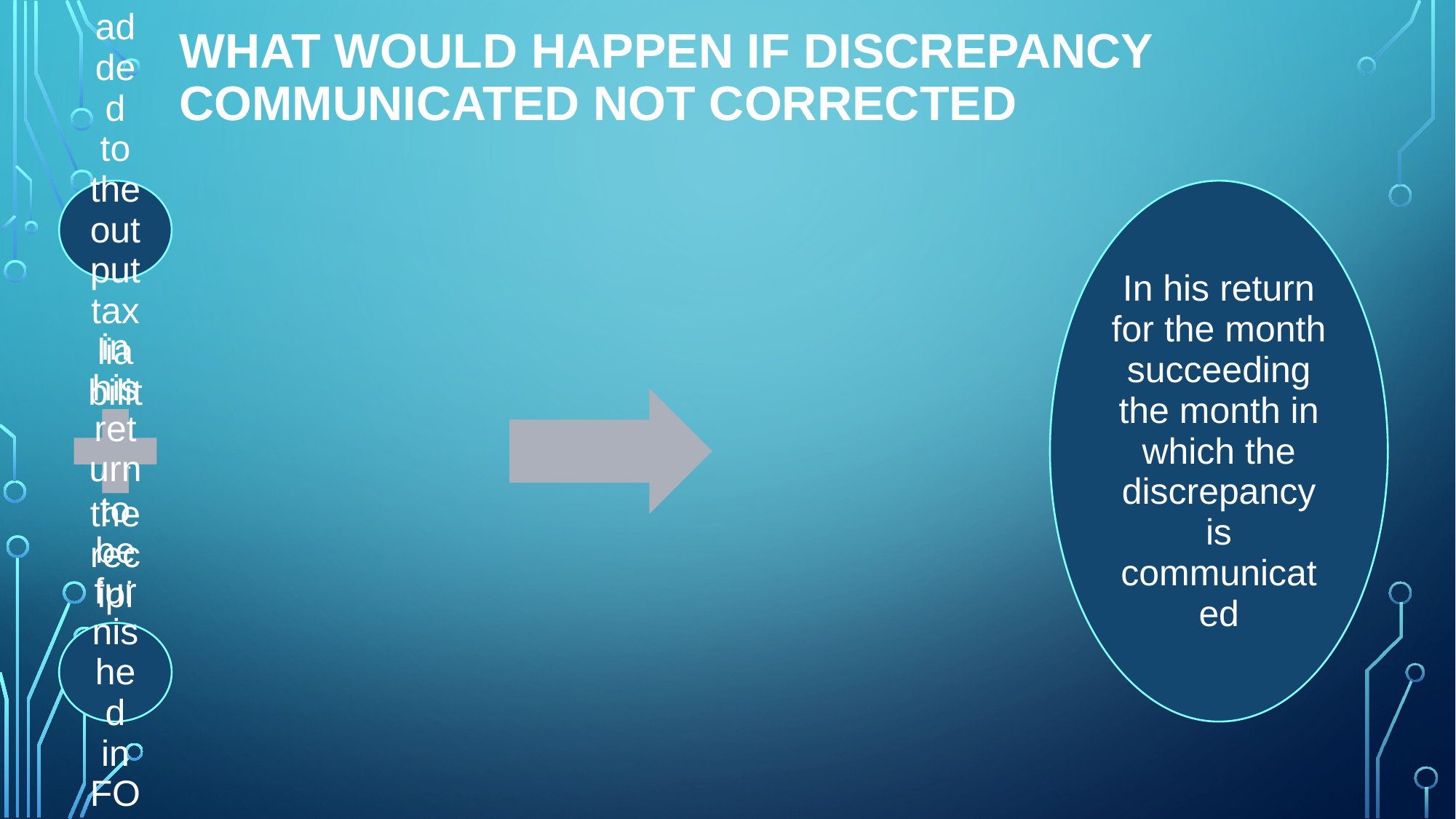

# What would happen if discrepancy communicated not corrected
In his return for the month succeeding the month in which the discrepancy is communicated